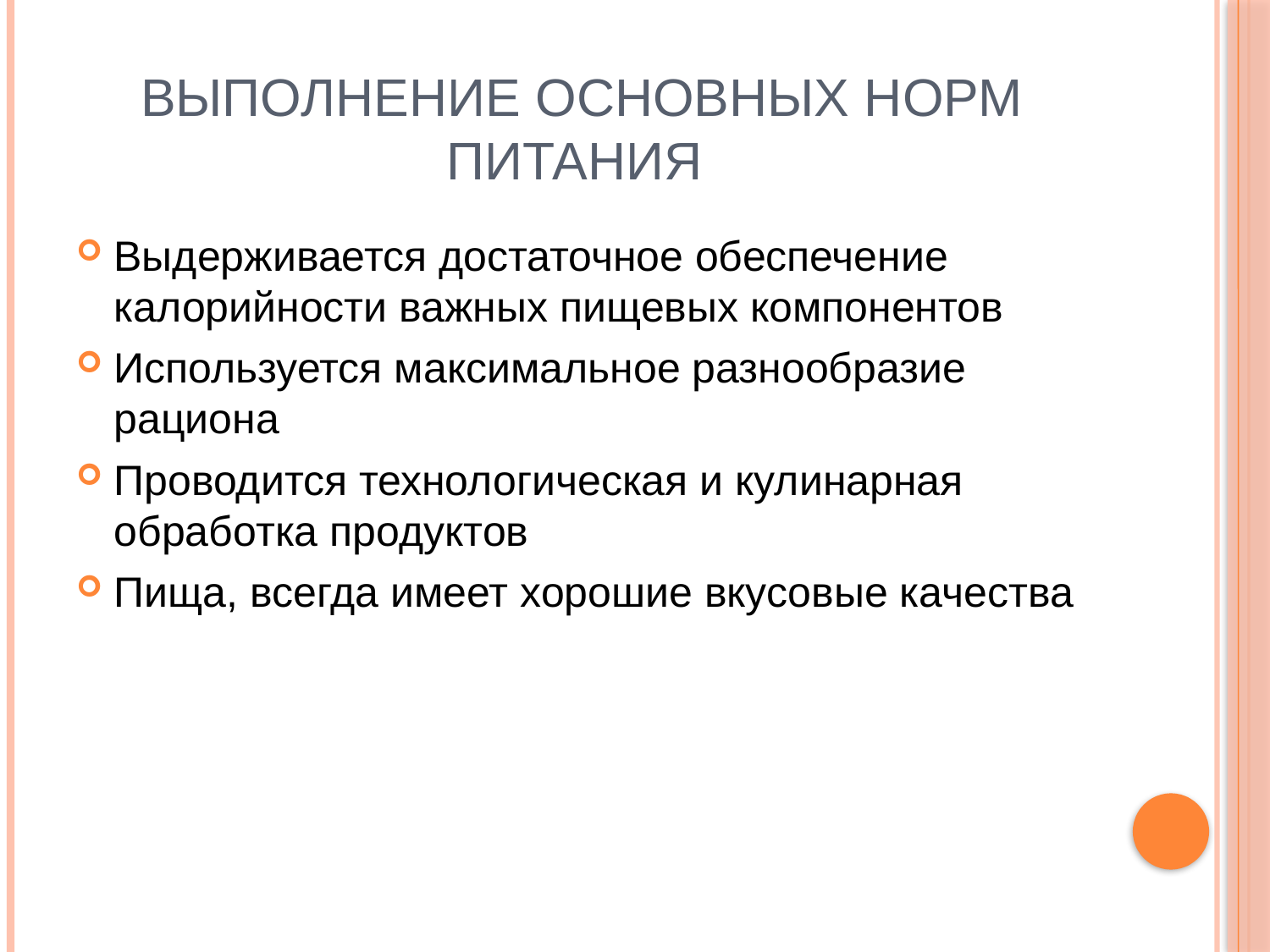

# Выполнение основных норм питания
Выдерживается достаточное обеспечение калорийности важных пищевых компонентов
Используется максимальное разнообразие рациона
Проводится технологическая и кулинарная обработка продуктов
Пища, всегда имеет хорошие вкусовые качества